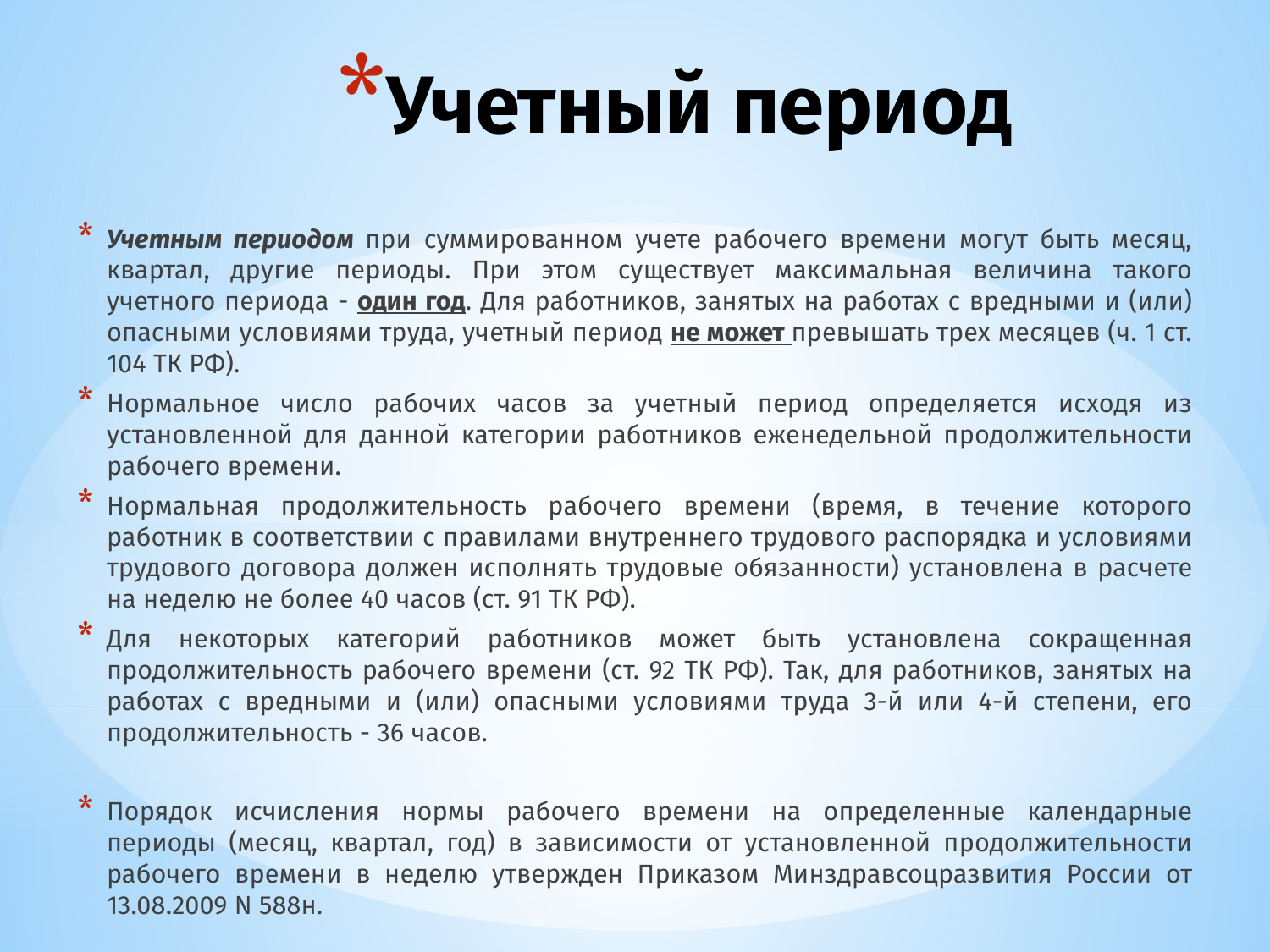

# Учетный период

Учетным периодом при суммированном учете рабочего времени могут быть месяц, квартал, другие периоды. При этом существует максимальная величина такого учетного периода - один год. Для работников, занятых на работах с вредными и (или) опасными условиями труда, учетный период не может превышать трех месяцев (ч. 1 ст. 104 ТК РФ).
Нормальное число рабочих часов за учетный период определяется исходя из установленной для данной категории работников еженедельной продолжительности рабочего времени.
Нормальная продолжительность рабочего времени (время, в течение которого работник в соответствии с правилами внутреннего трудового распорядка и условиями трудового договора должен исполнять трудовые обязанности) установлена в расчете на неделю не более 40 часов (ст. 91 ТК РФ).
Для некоторых категорий работников может быть установлена сокращенная продолжительность рабочего времени (ст. 92 ТК РФ). Так, для работников, занятых на работах с вредными и (или) опасными условиями труда 3-й или 4-й степени, его продолжительность - 36 часов.

Порядок исчисления нормы рабочего времени на определенные календарные периоды (месяц, квартал, год) в зависимости от установленной продолжительности рабочего времени в неделю утвержден Приказом Минздравсоцразвития России от 13.08.2009 N 588н.